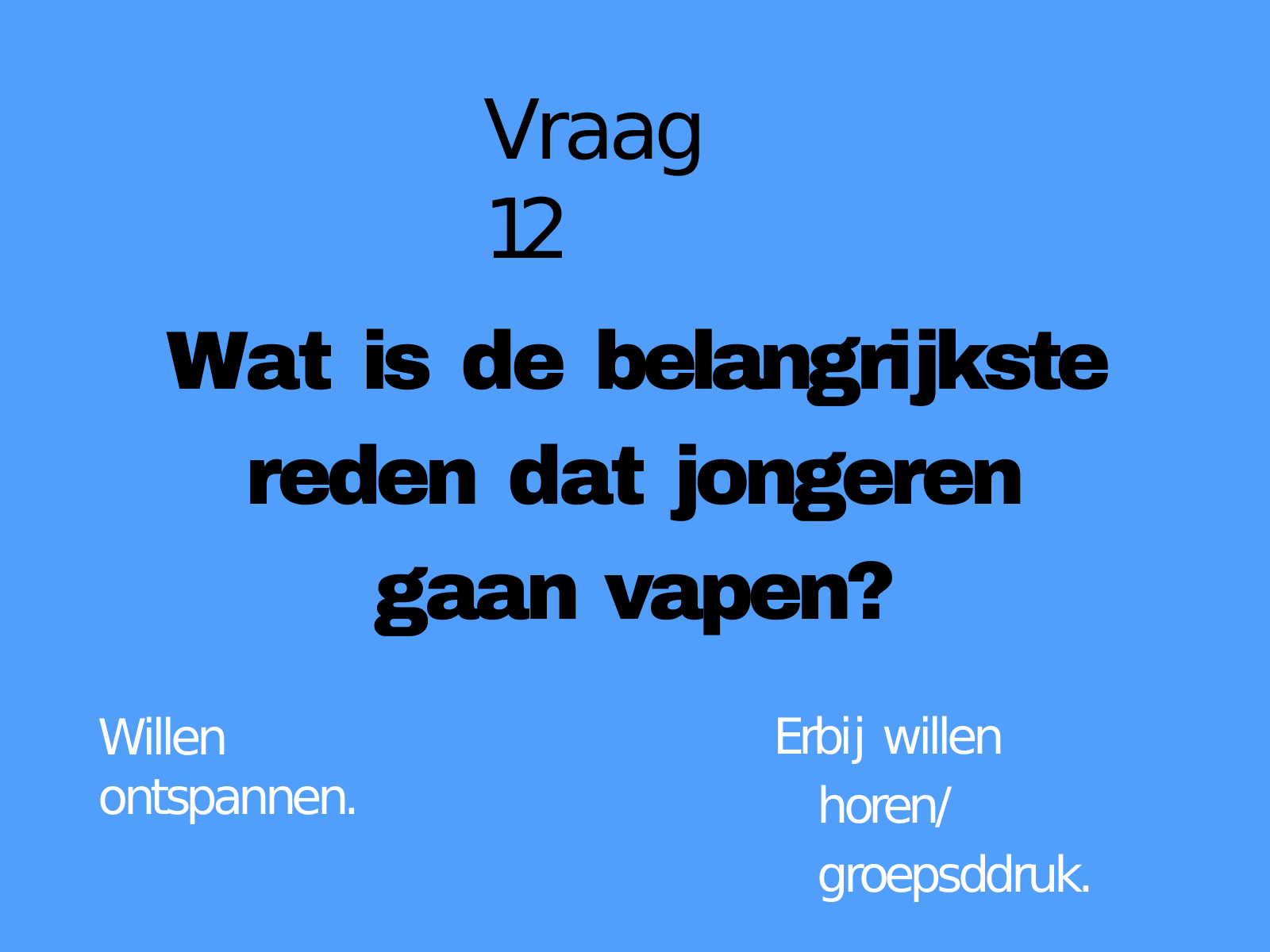

# Vraag 12
Wat is de belangrĳkste reden dat jongeren gaan vapen?
Erbĳ willen horen/ groepsddruk.
Willen ontspannen.